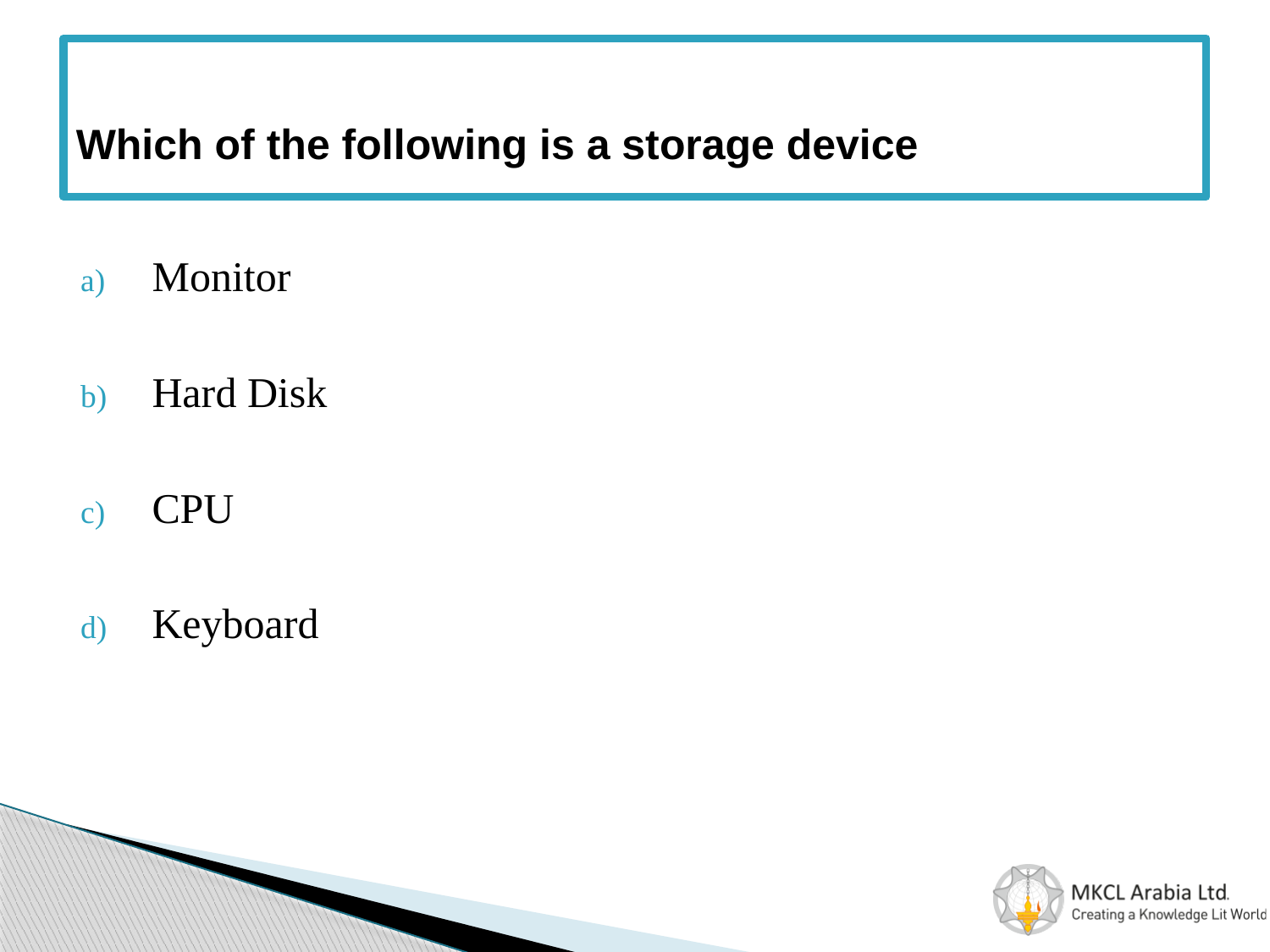

# Which of the following is a storage device
Monitor

Hard Disk

CPU

Keyboard